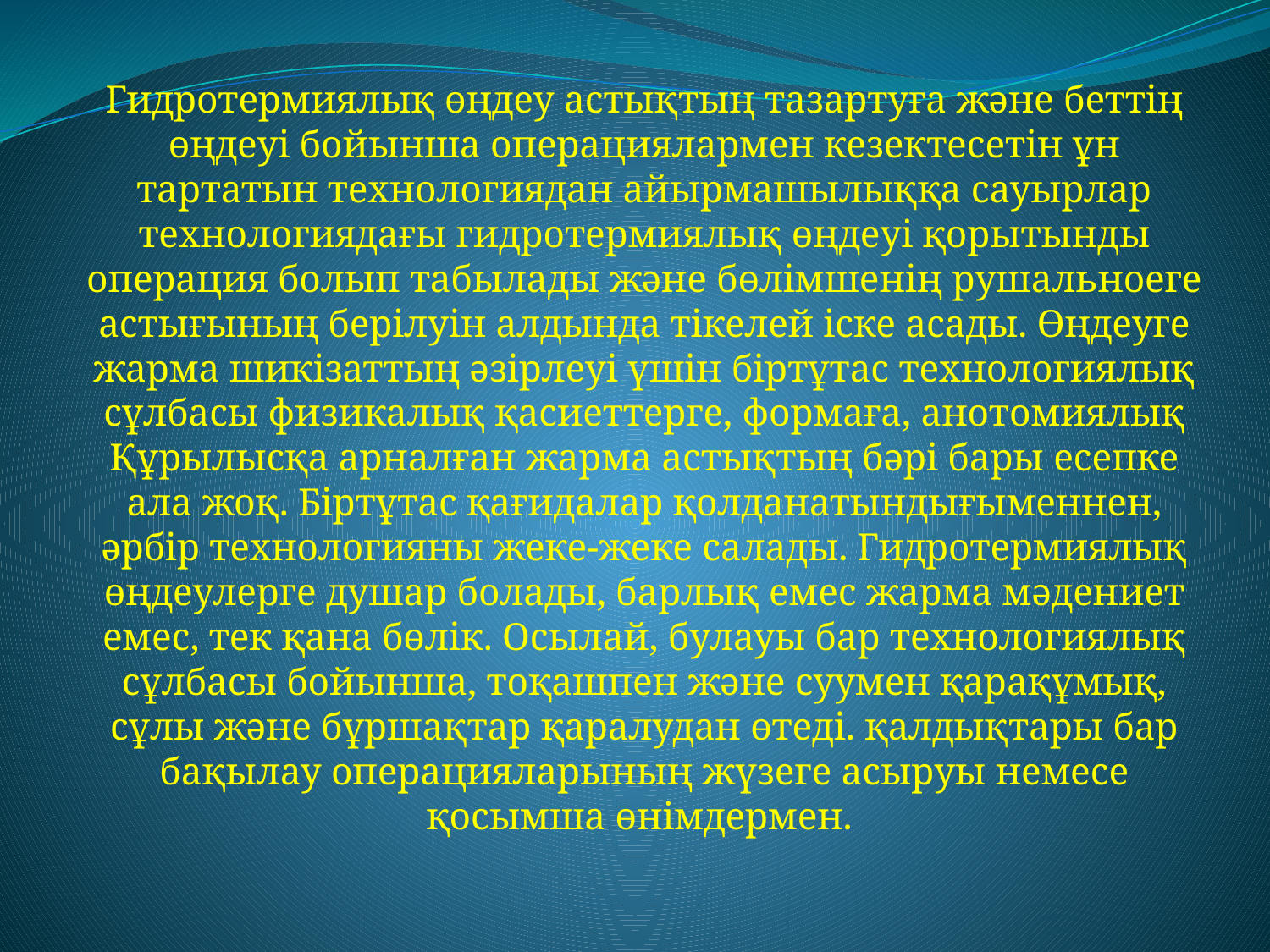

Гидротермиялық өңдеу астықтың тазартуға және беттiң өңдеуi бойынша операциялармен кезектесетiн ұн тартатын технологиядан айырмашылыққа сауырлар технологиядағы гидротермиялық өңдеуi қорытынды операция болып табылады және бөлiмшенiң рушальноеге астығының берiлуiн алдында тiкелей iске асады. Өңдеуге жарма шикiзаттың әзiрлеуi үшiн бiртұтас технологиялық сұлбасы физикалық қасиеттерге, формаға, анотомиялық Құрылысқа арналған жарма астықтың бәрi бары есепке ала жоқ. Бiртұтас қағидалар қолданатындығыменнен, әрбiр технологияны жеке-жеке салады. Гидротермиялық өңдеулерге душар болады, барлық емес жарма мәдениет емес, тек қана бөлiк. Осылай, булауы бар технологиялық сұлбасы бойынша, тоқашпен және суумен қарақұмық, сұлы және бұршақтар қаралудан өтедi. қалдықтары бар бақылау операцияларының жүзеге асыруы немесе қосымша өнiмдермен.